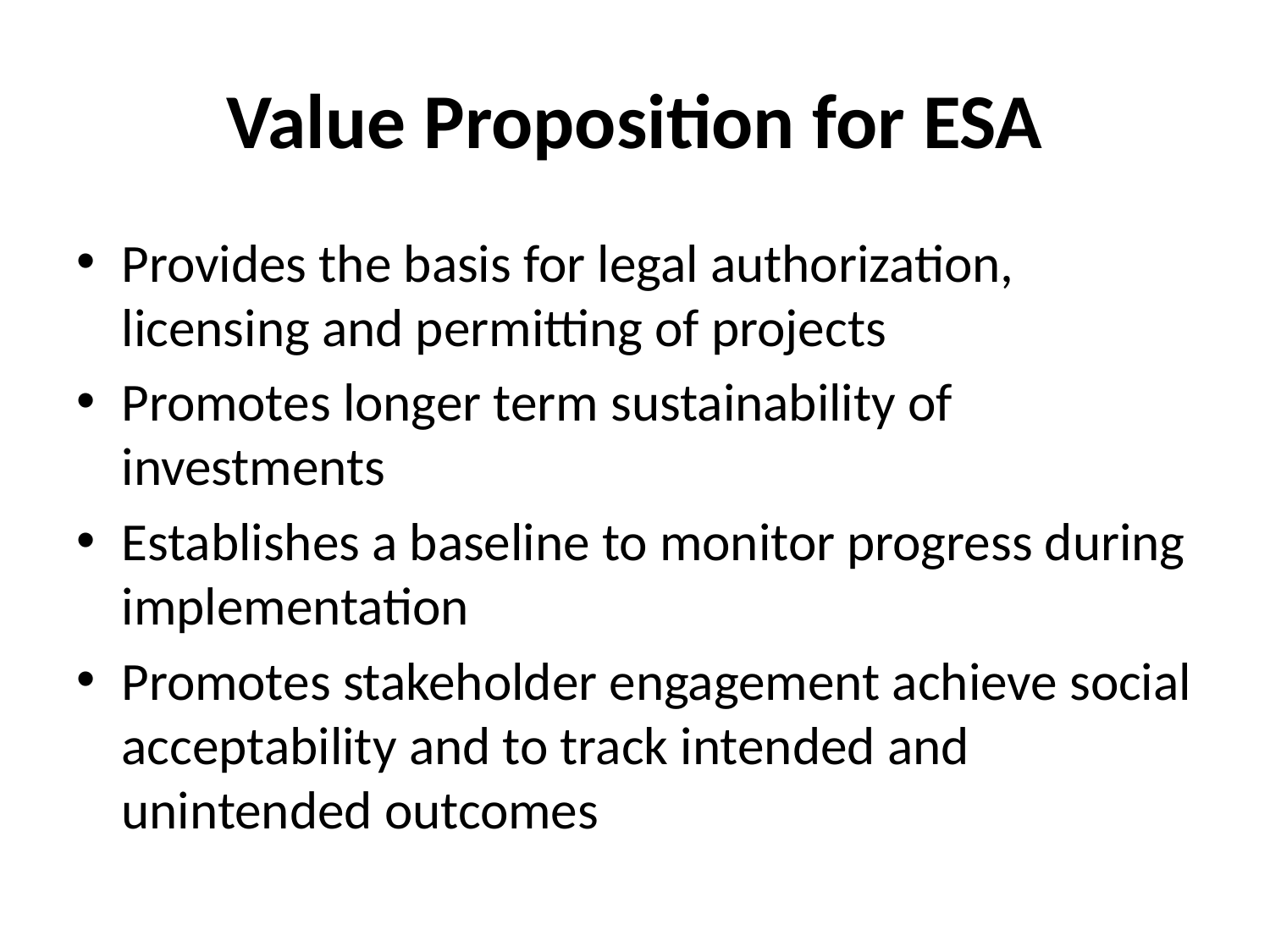

# Value Proposition for ESA
Provides the basis for legal authorization, licensing and permitting of projects
Promotes longer term sustainability of investments
Establishes a baseline to monitor progress during implementation
Promotes stakeholder engagement achieve social acceptability and to track intended and unintended outcomes